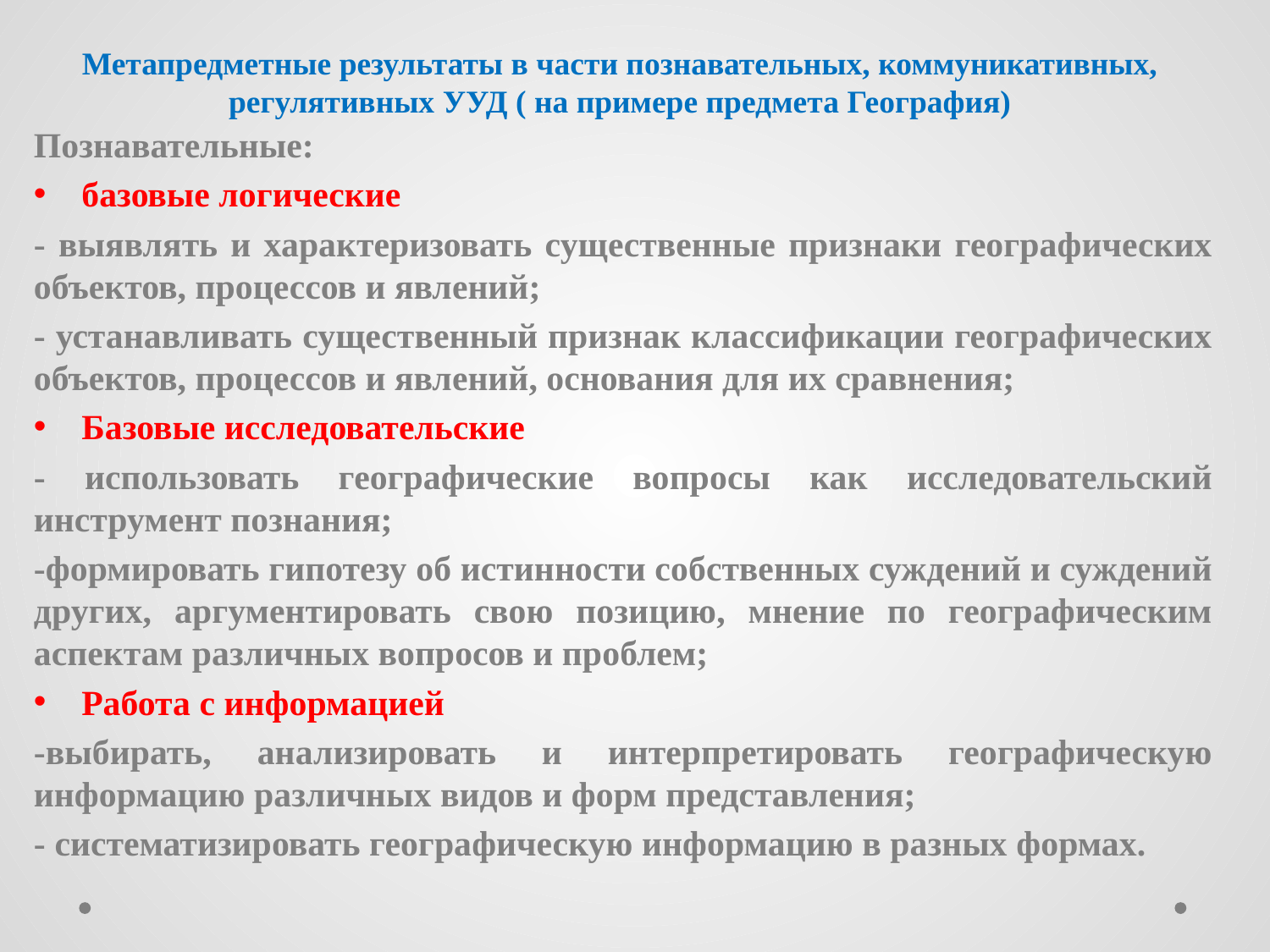

# Метапредметные результаты в части познавательных, коммуникативных, регулятивных УУД ( на примере предмета География)
Познавательные:
базовые логические
- выявлять и характеризовать существенные признаки географических объектов, процессов и явлений;
- устанавливать существенный признак классификации географических объектов, процессов и явлений, основания для их сравнения;
Базовые исследовательские
- использовать географические вопросы как исследовательский инструмент познания;
-формировать гипотезу об истинности собственных суждений и суждений других, аргументировать свою позицию, мнение по географическим аспектам различных вопросов и проблем;
Работа с информацией
-выбирать, анализировать и интерпретировать географическую информацию различных видов и форм представления;
- систематизировать географическую информацию в разных формах.